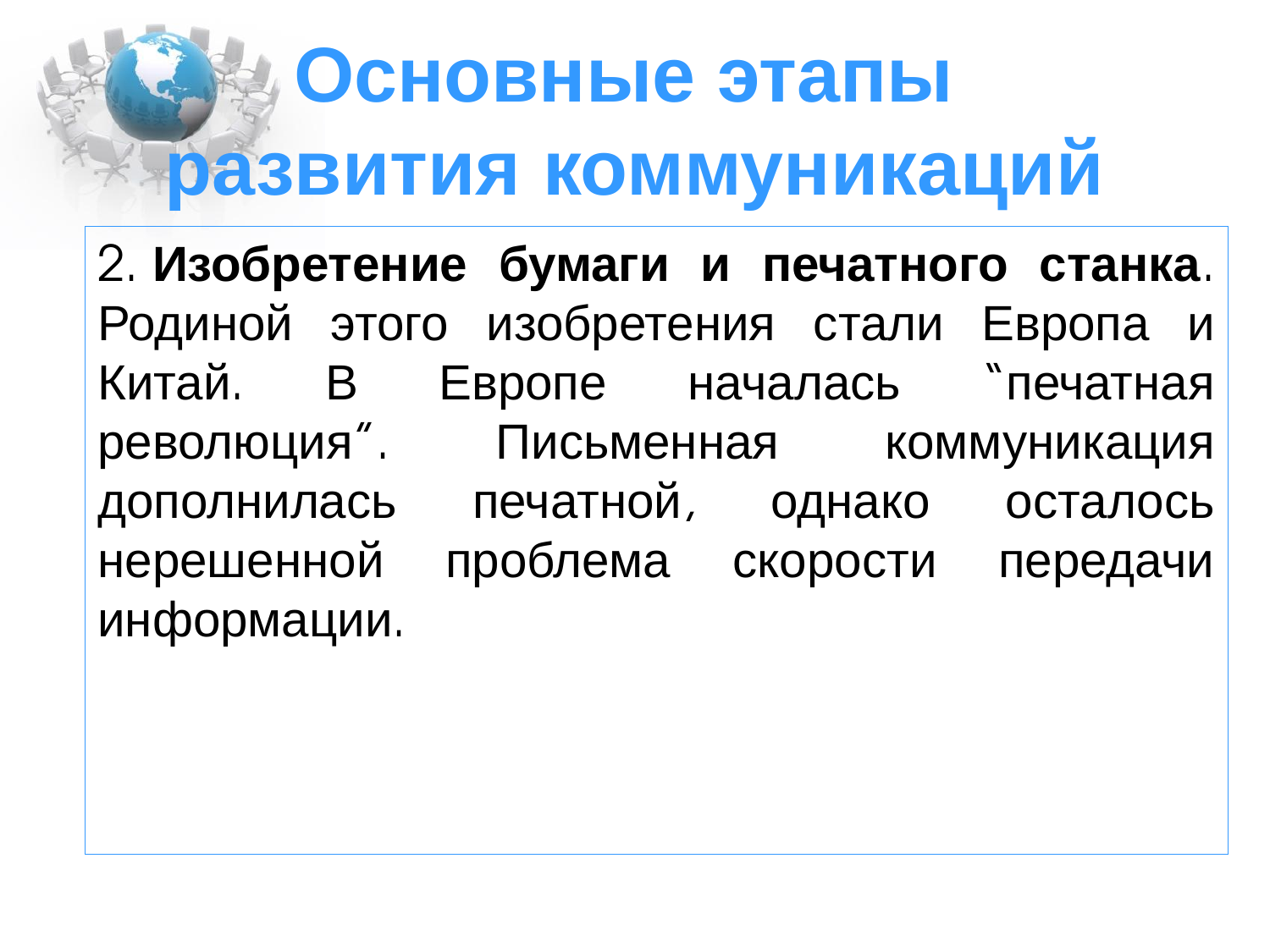

# Основные этапы развития коммуникаций
2. Изобретение бумаги и печатного станка. Родиной этого изобретения стали Европа и Китай. В Европе началась “печатная революция”. Письменная коммуникация дополнилась печатной, однако осталось нерешенной проблема скорости передачи информации.